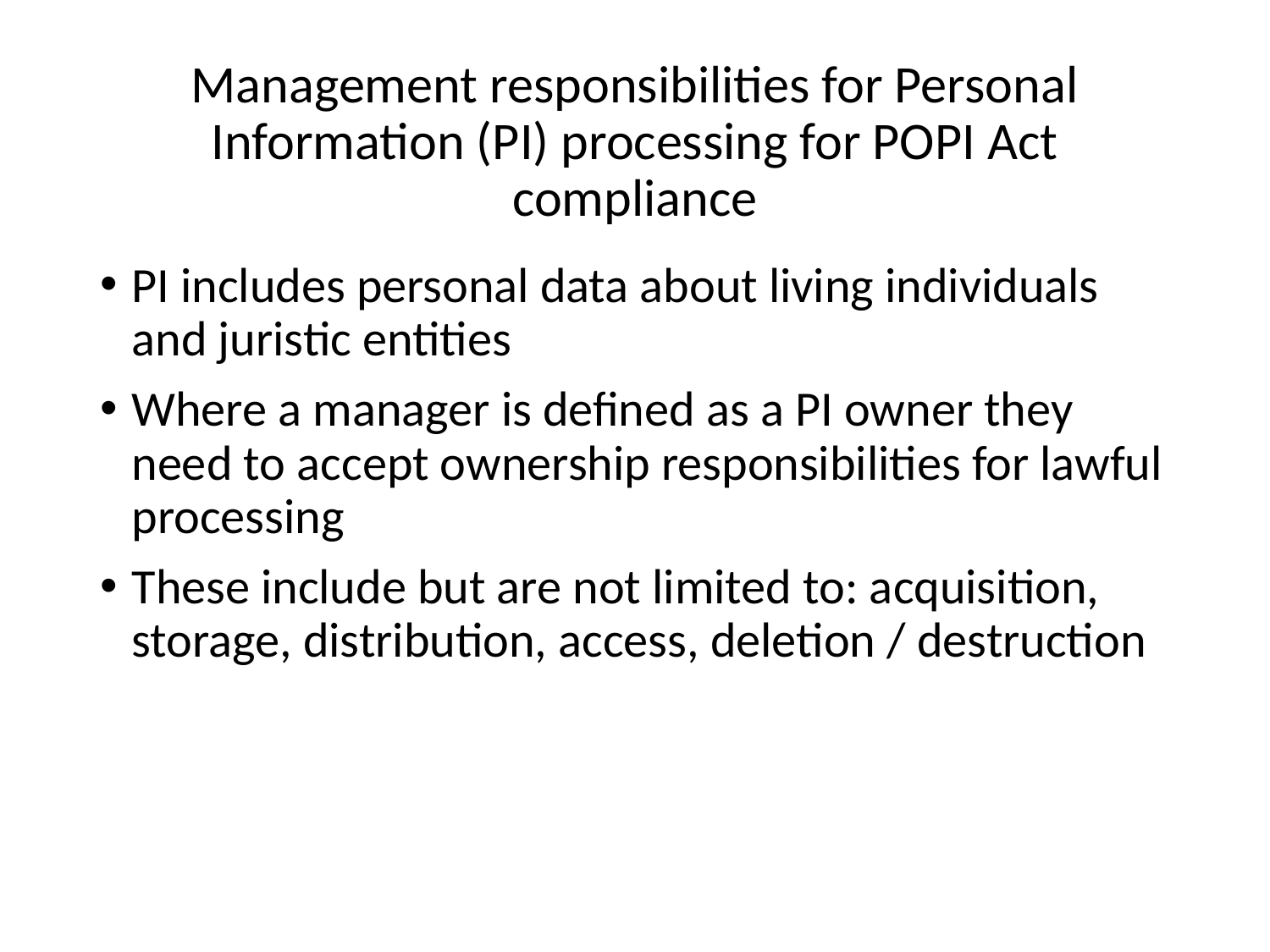

# Management responsibilities for Personal Information (PI) processing for POPI Act compliance
PI includes personal data about living individuals and juristic entities
Where a manager is defined as a PI owner they need to accept ownership responsibilities for lawful processing
These include but are not limited to: acquisition, storage, distribution, access, deletion / destruction